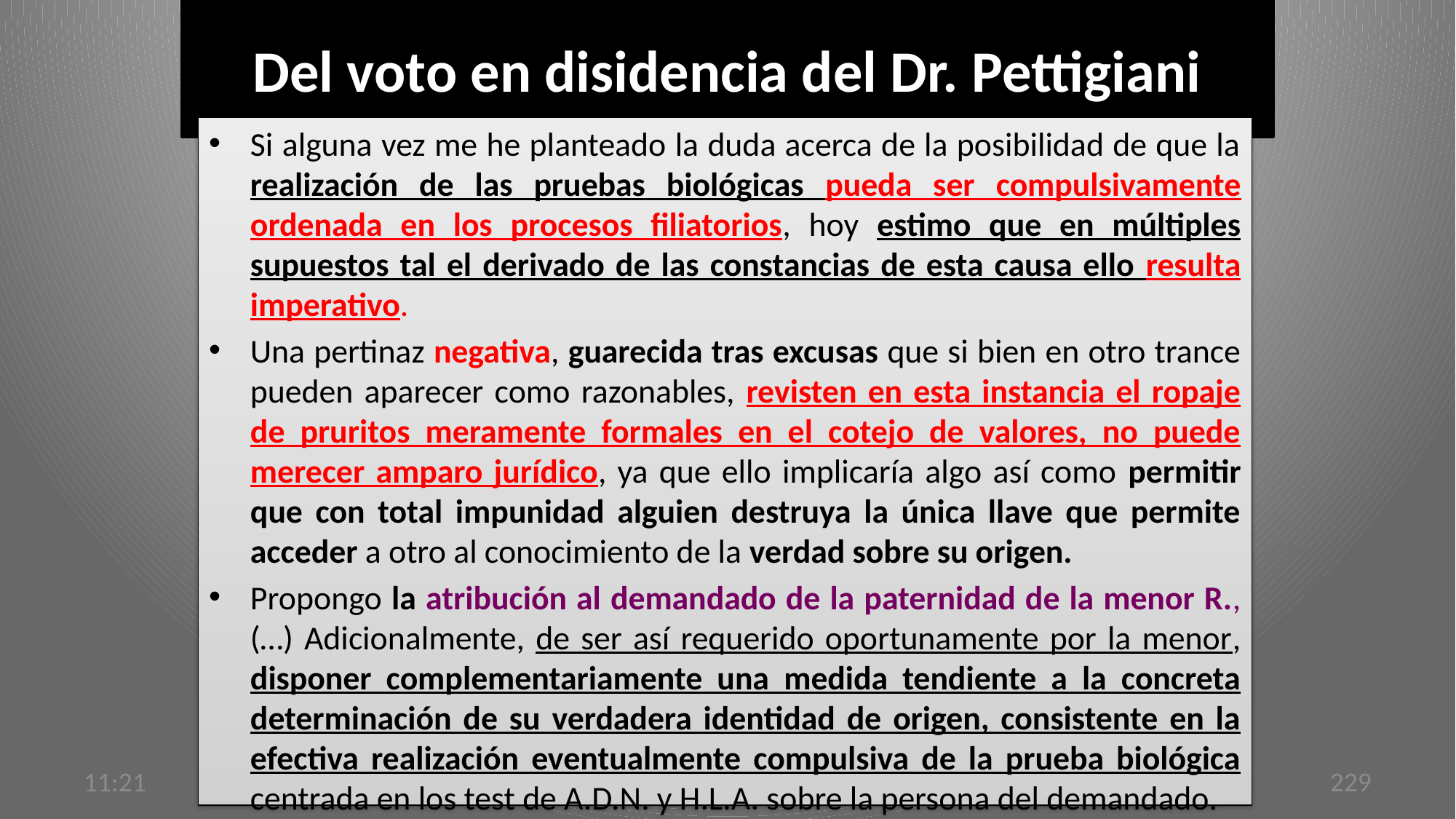

# Del voto en disidencia del Dr. Pettigiani
Si alguna vez me he planteado la duda acerca de la posibilidad de que la realización de las pruebas biológicas pueda ser compulsivamente ordenada en los procesos filiatorios, hoy estimo que en múltiples supuestos tal el derivado de las constancias de esta causa ello resulta imperativo.
Una pertinaz negativa, guarecida tras excusas que si bien en otro trance pueden aparecer como razonables, revisten en esta instancia el ropaje de pruritos meramente formales en el cotejo de valores, no puede merecer amparo jurídico, ya que ello implicaría algo así como permitir que con total impunidad alguien destruya la única llave que permite acceder a otro al conocimiento de la verdad sobre su origen.
Propongo la atribución al demandado de la paternidad de la menor R., (…) Adicionalmente, de ser así requerido oportunamente por la menor, disponer complementariamente una medida tendiente a la concreta determinación de su verdadera identidad de origen, consistente en la efectiva realización eventualmente compulsiva de la prueba biológica centrada en los test de A.D.N. y H.L.A. sobre la persona del demandado.

11:21
229